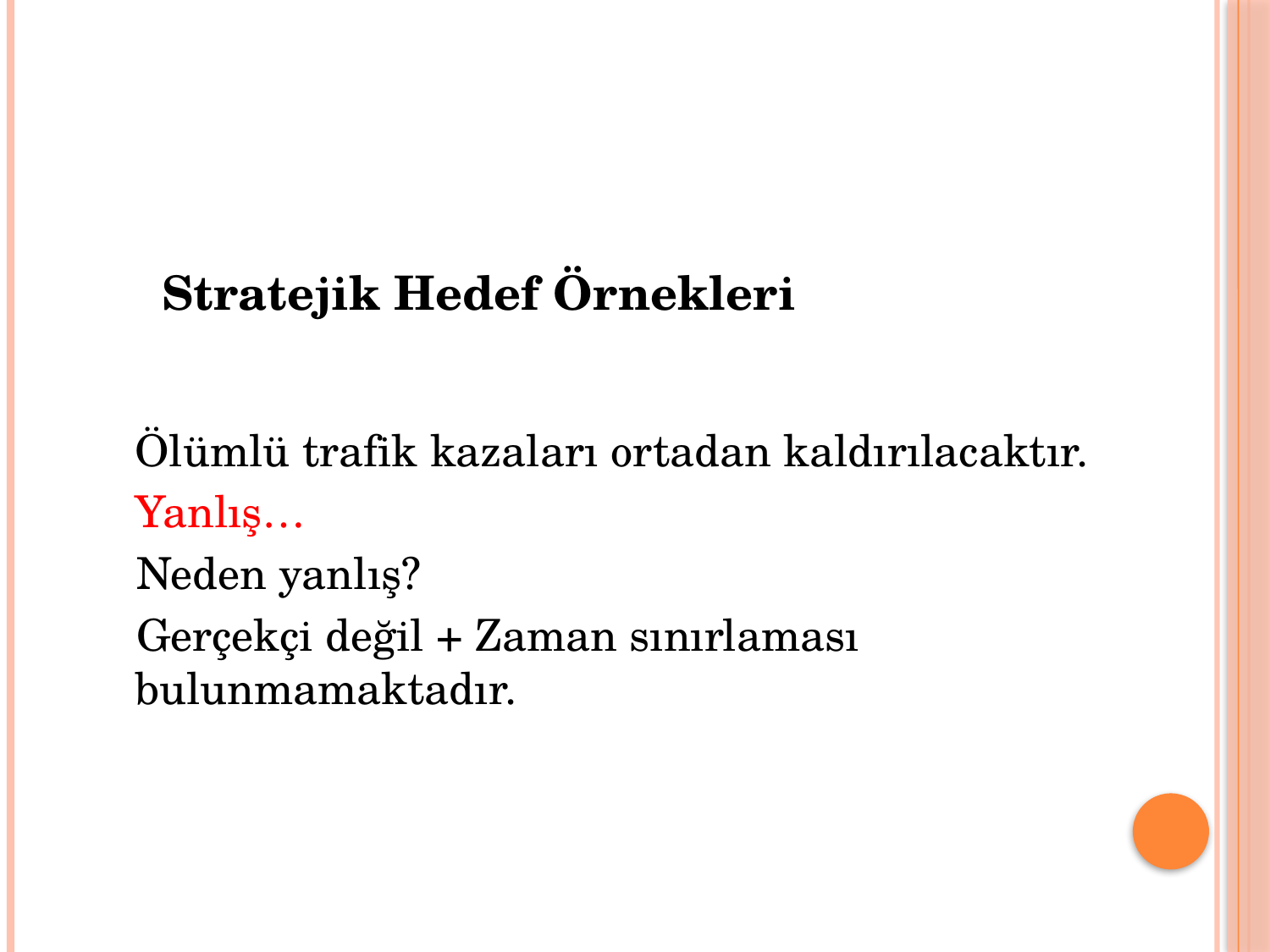

Stratejik Hedef Örnekleri
	Ölümlü trafik kazaları ortadan kaldırılacaktır.
	Yanlış…
    Neden yanlış?
    Gerçekçi değil + Zaman sınırlaması bulunmamaktadır.